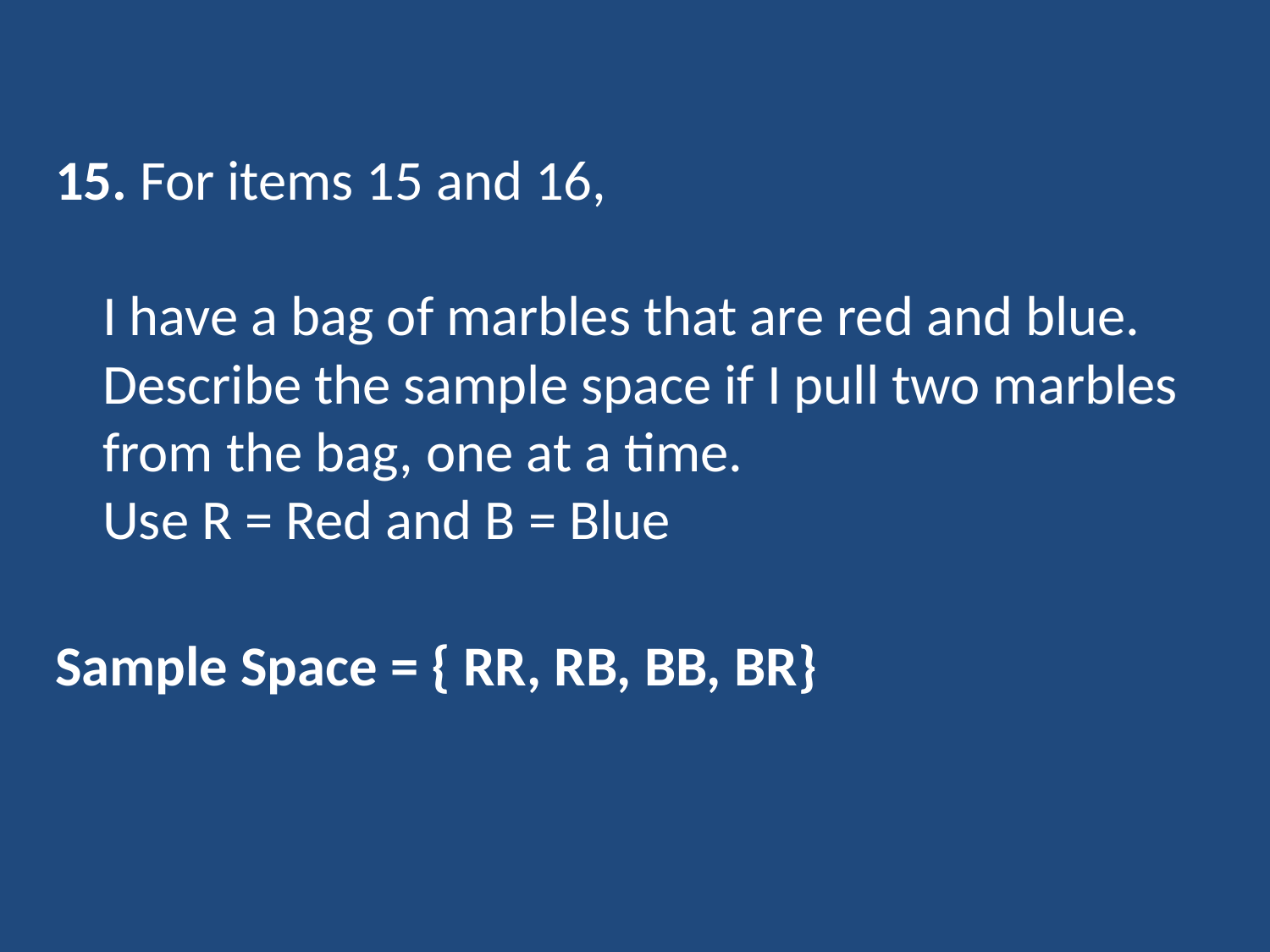

15. For items 15 and 16,
I have a bag of marbles that are red and blue.
Describe the sample space if I pull two marbles from the bag, one at a time.
Use R = Red and B = Blue
Sample Space = { RR, RB, BB, BR}